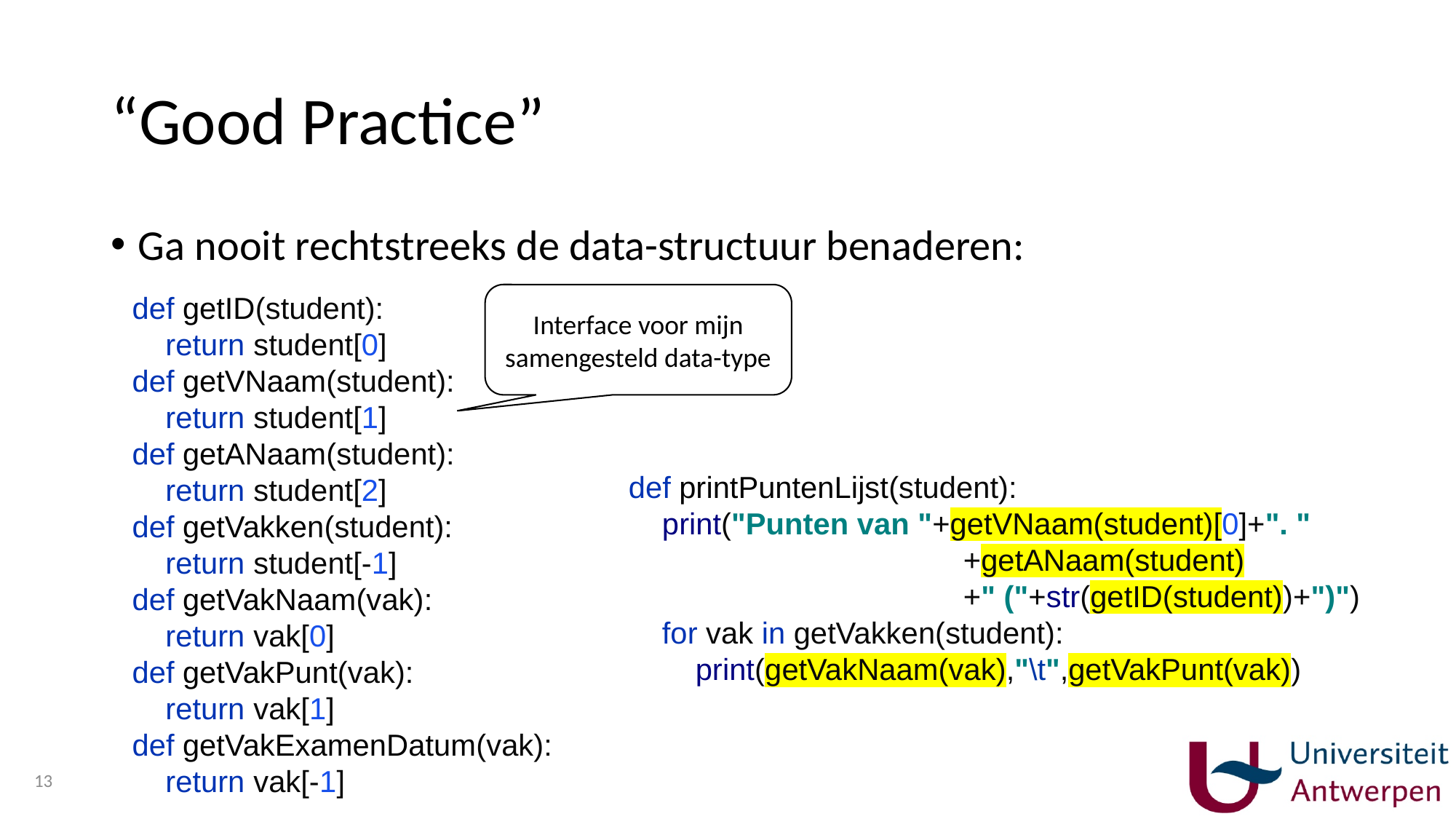

# “Good Practice”
Ga nooit rechtstreeks de data-structuur benaderen:
def getID(student):
    return student[0]
def getVNaam(student):
    return student[1]
def getANaam(student):
    return student[2]
def getVakken(student):
    return student[-1]
def getVakNaam(vak):
    return vak[0]
def getVakPunt(vak):
    return vak[1]
def getVakExamenDatum(vak):
    return vak[-1]
Interface voor mijn samengesteld data-type
def printPuntenLijst(student):
    print("Punten van "+getVNaam(student)[0]+". "
                                        +getANaam(student)
                                        +" ("+str(getID(student))+")")
    for vak in getVakken(student):
        print(getVakNaam(vak),"\t",getVakPunt(vak))
13